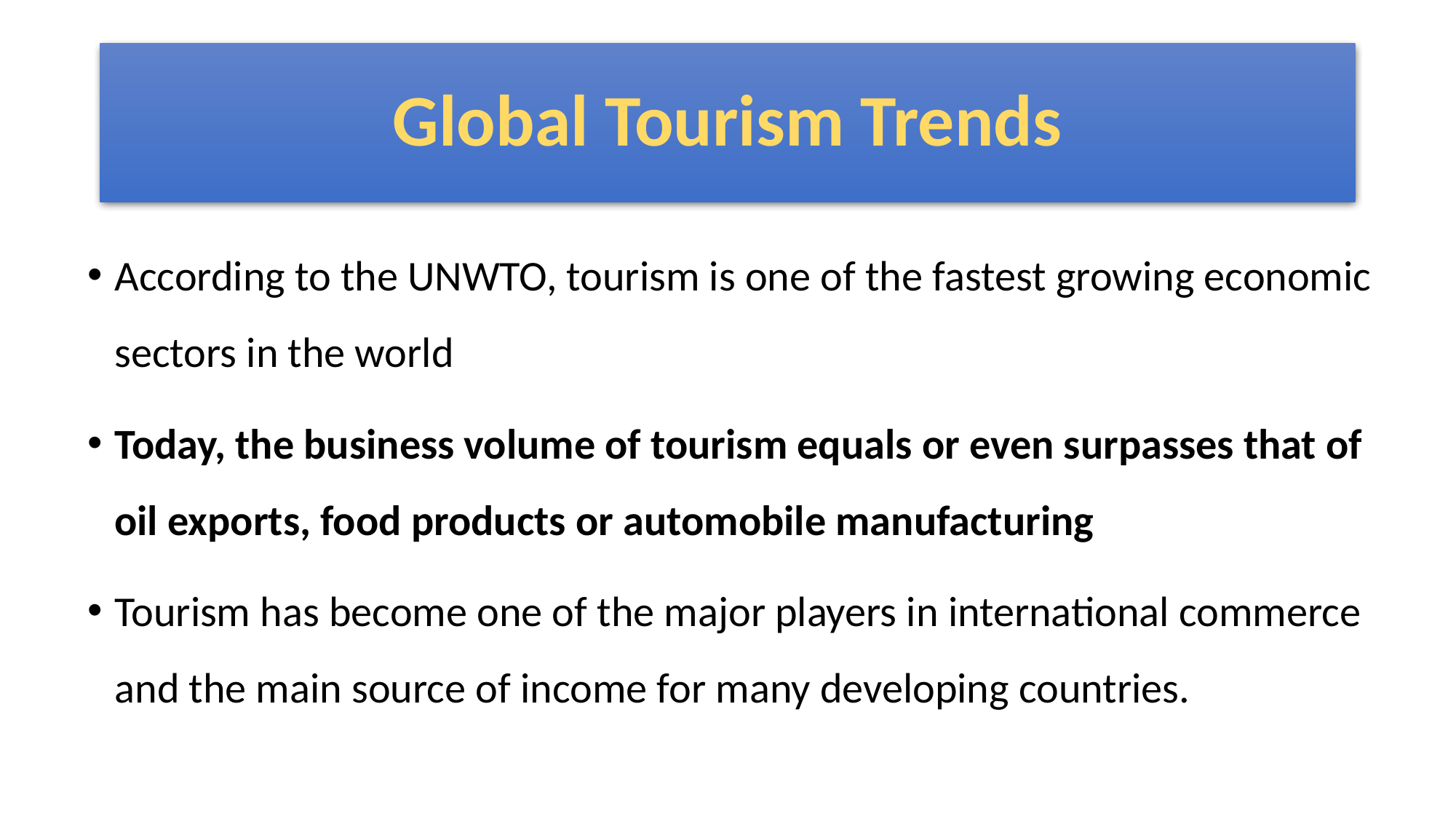

# Global Tourism Trends
According to the UNWTO, tourism is one of the fastest growing economic sectors in the world
Today, the business volume of tourism equals or even surpasses that of oil exports, ‎food products or automobile manufacturing
Tourism has become one of the major players in ‎international commerce and the main ‎source of income for many developing countries.